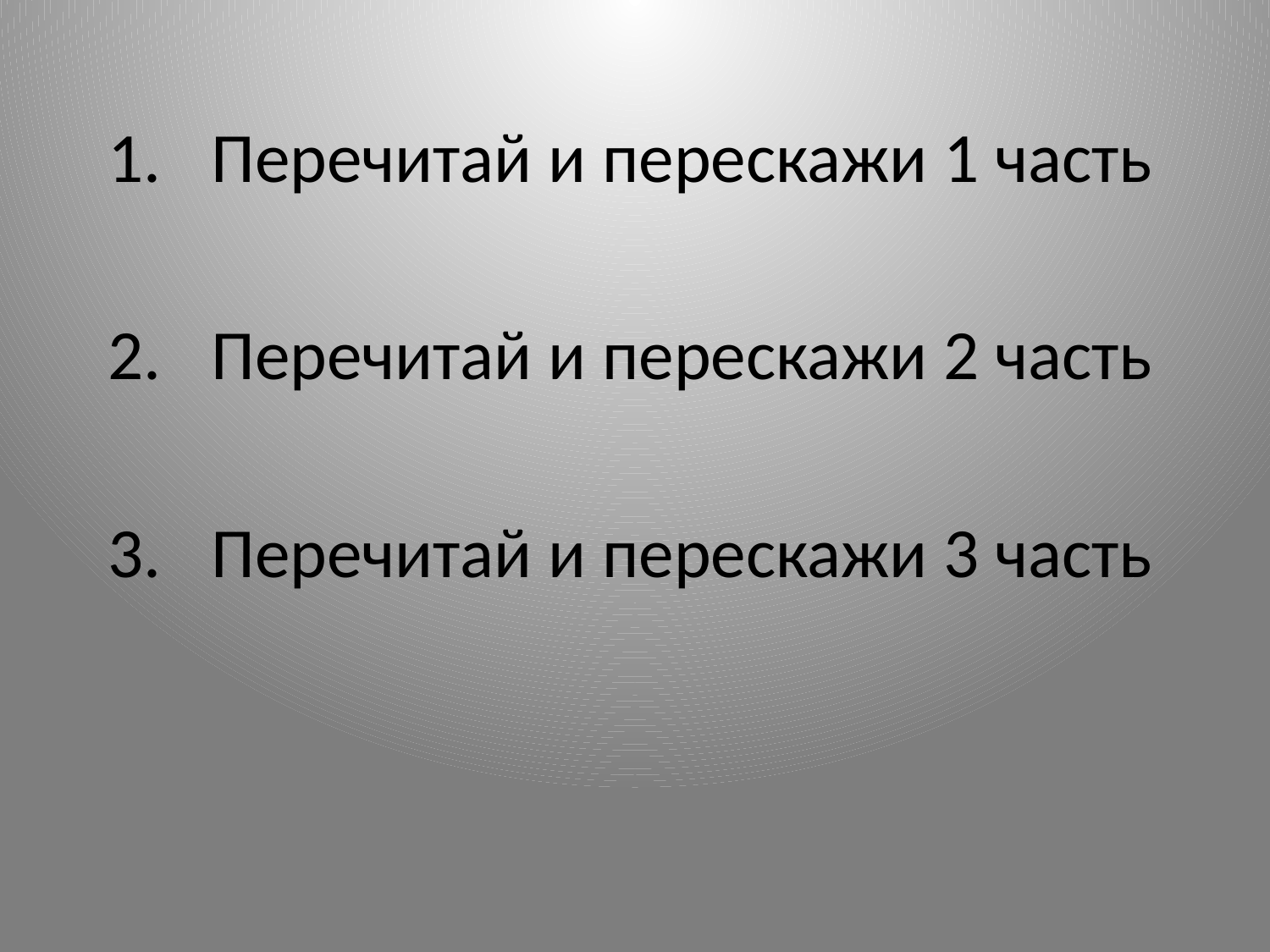

Перечитай и перескажи 1 часть

Перечитай и перескажи 2 часть

Перечитай и перескажи 3 часть